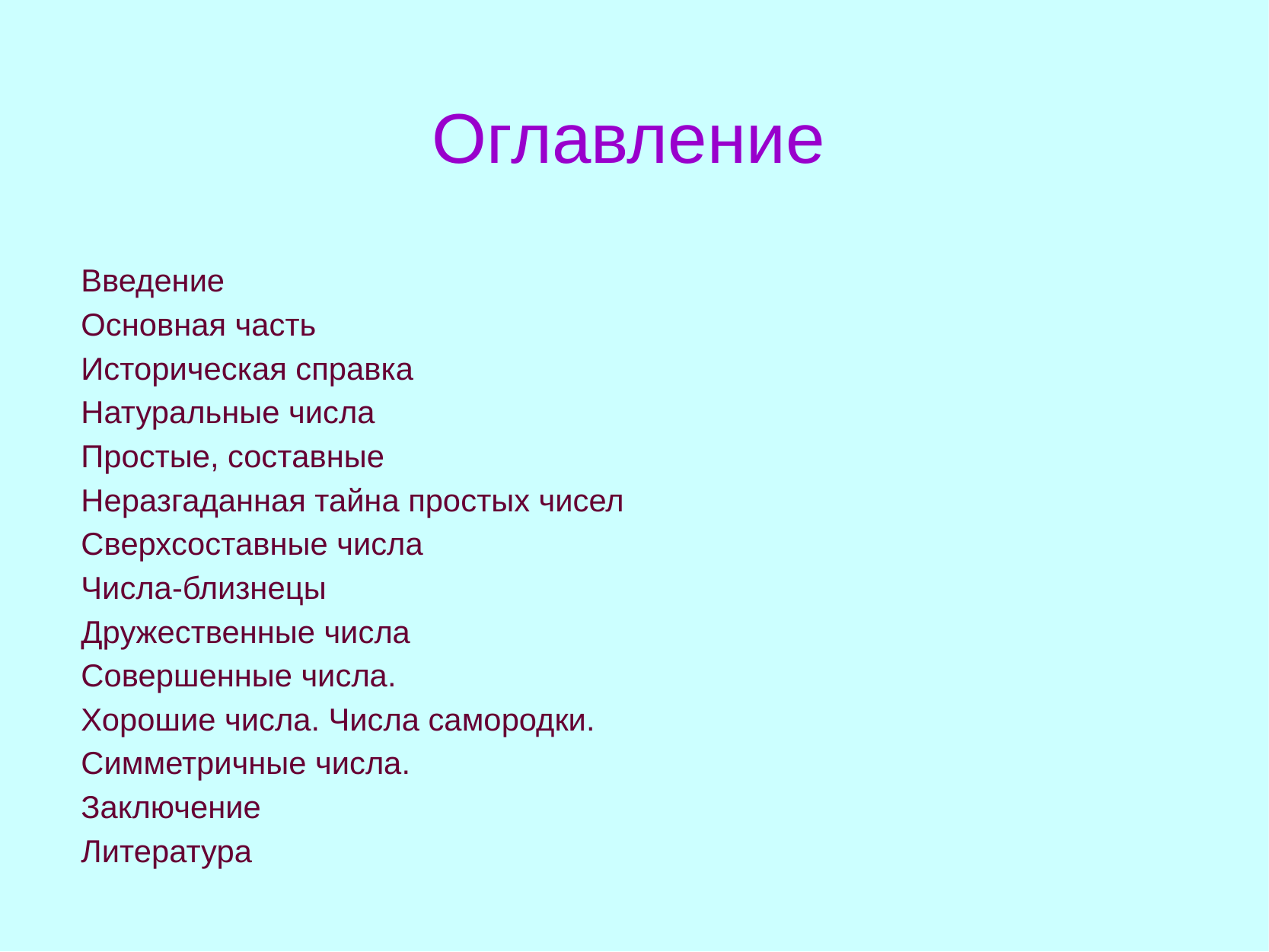

# Оглавление
Введение
Основная часть
Историческая справка
Натуральные числа
Простые, составные
Неразгаданная тайна простых чисел
Сверхсоставные числа
Числа-близнецы
Дружественные числа
Совершенные числа.
Хорошие числа. Числа самородки.
Симметричные числа.
Заключение
Литература